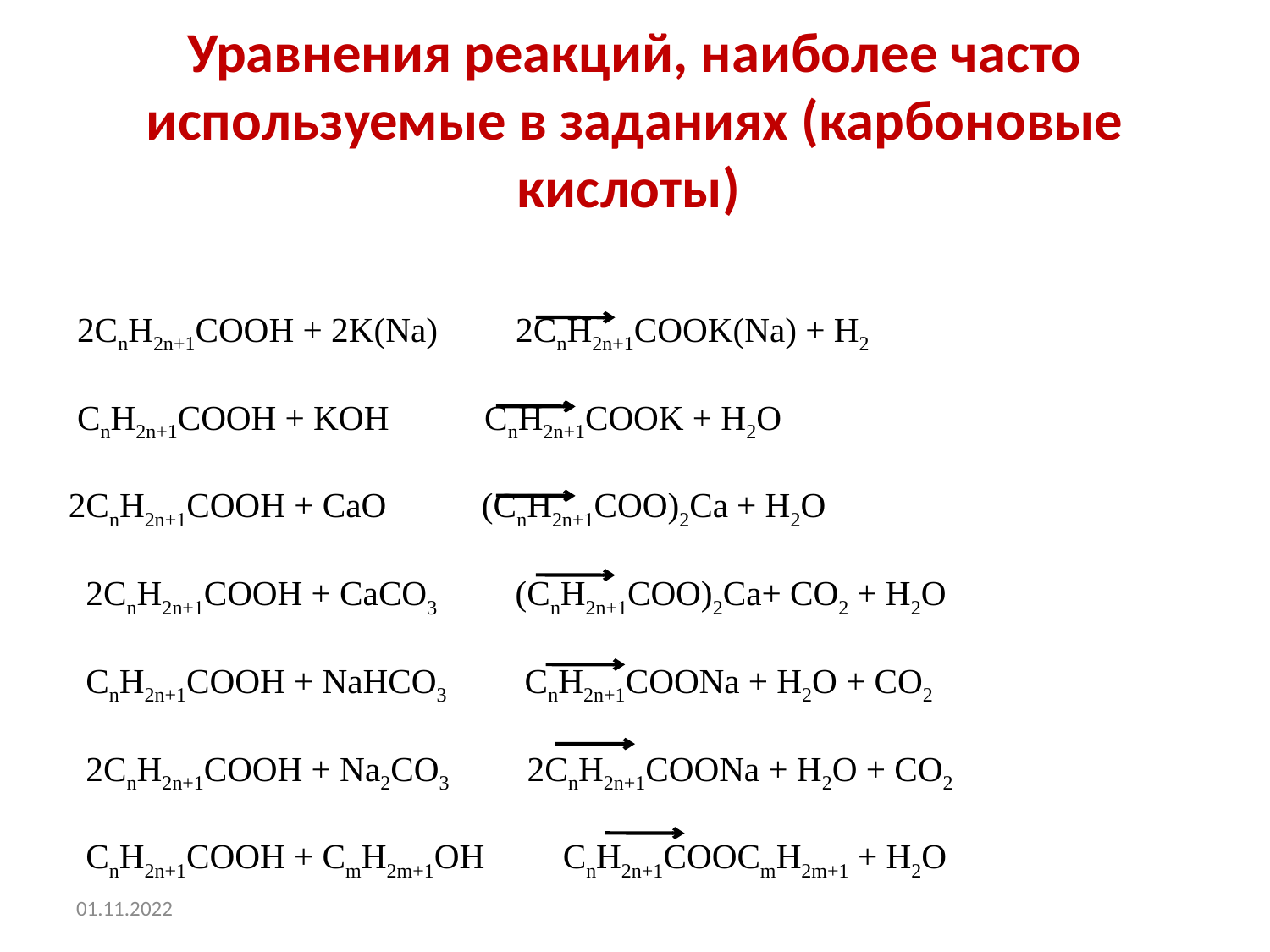

# Уравнения реакций, наиболее часто используемые в заданиях (карбоновые кислоты)
    2CnH2n+1COOH + 2K(Na)         2CnH2n+1COOK(Na) + H2
    CnH2n+1COOH + KOH           CnH2n+1COOK + H2O
   2CnH2n+1COOH + CaO           (CnH2n+1COO)2Ca + H2O
     2CnH2n+1COOH + CaCO3         (CnH2n+1COO)2Ca+ CO2 + H2O
     CnH2n+1COOH + NaHCO3         CnH2n+1COONa + H2O + CO2
     2CnH2n+1COOH + Na2CO3         2CnH2n+1COONa + H2O + CO2
     CnH2n+1COOH + CmH2m+1OH         CnH2n+1COOCmH2m+1 + H2O

01.11.2022